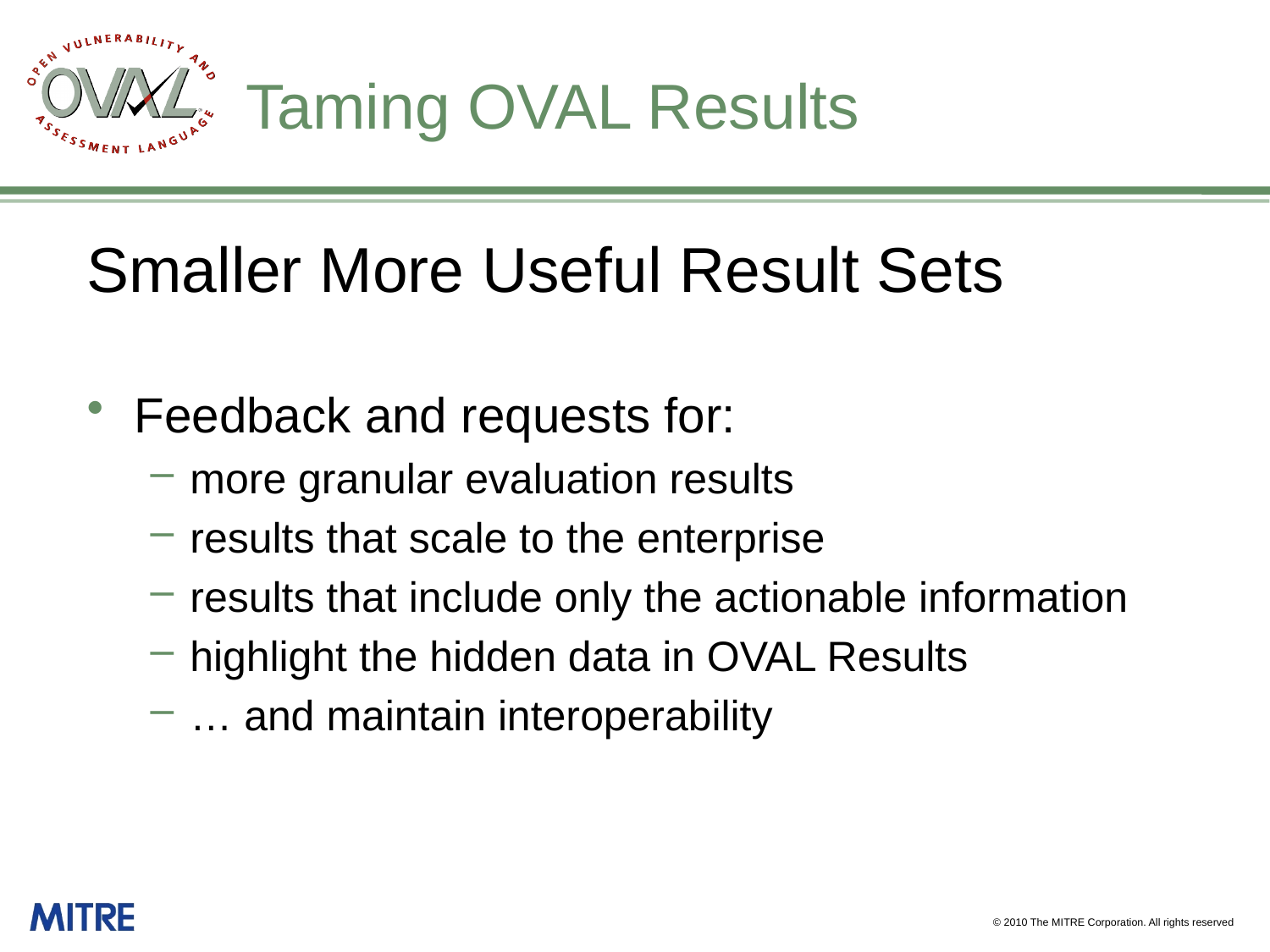

# Taming OVAL Results
Smaller More Useful Result Sets

Feedback and requests for:
more granular evaluation results
results that scale to the enterprise
results that include only the actionable information
highlight the hidden data in OVAL Results
… and maintain interoperability